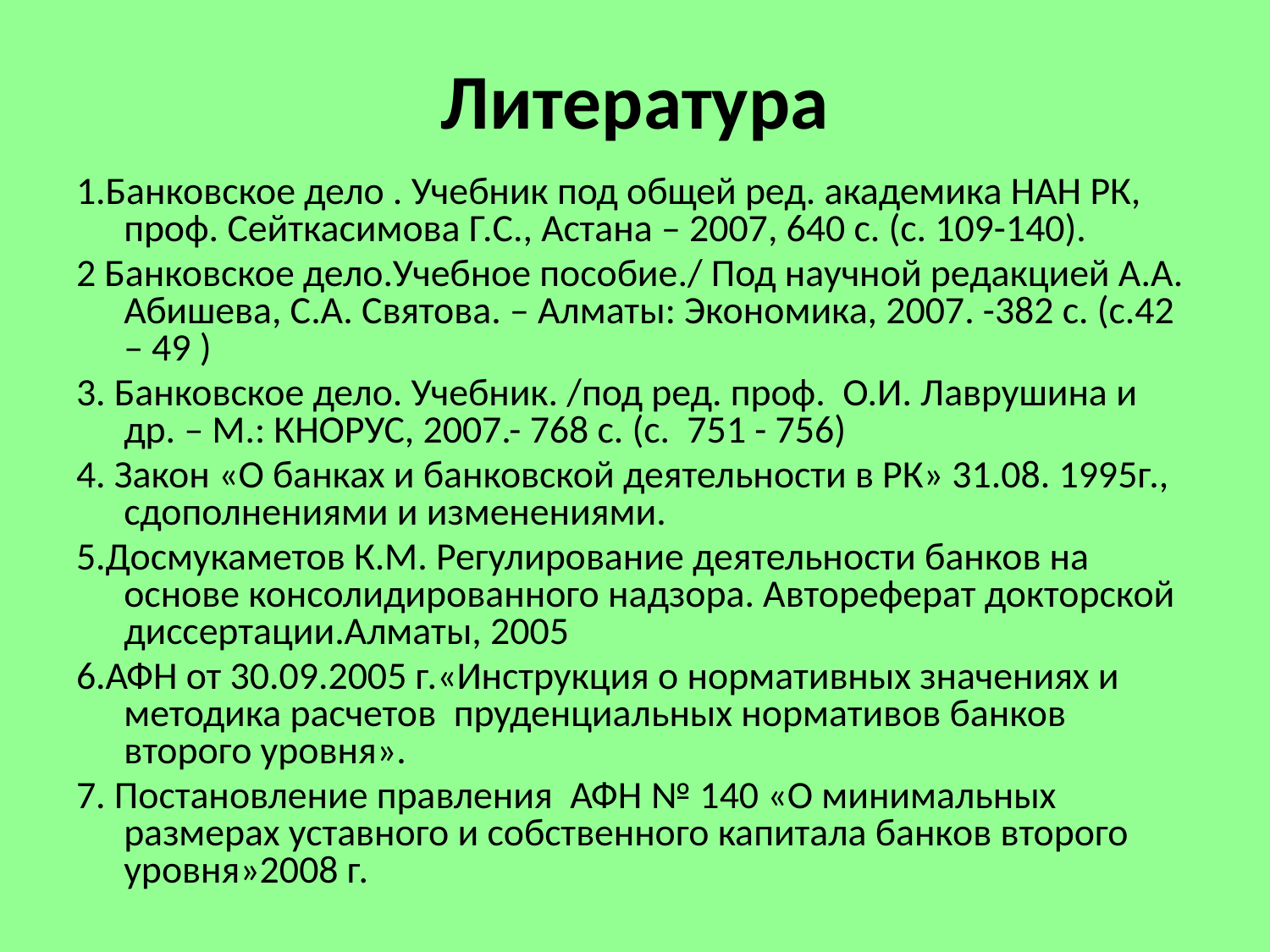

# Литература
1.Банковское дело . Учебник под общей ред. академика НАН РК, проф. Сейткасимова Г.С., Астана – 2007, 640 с. (с. 109-140).
2 Банковское дело.Учебное пособие./ Под научной редакцией А.А. Абишева, С.А. Святова. – Алматы: Экономика, 2007. -382 с. (с.42 – 49 )
3. Банковское дело. Учебник. /под ред. проф.  О.И. Лаврушина и др. – М.: КНОРУС, 2007.- 768 с. (с.  751 - 756)
4. Закон «О банках и банковской деятельности в РК» 31.08. 1995г., сдополнениями и изменениями.
5.Досмукаметов К.М. Регулирование деятельности банков на основе консолидированного надзора. Автореферат докторской диссертации.Алматы, 2005
6.АФН от 30.09.2005 г.«Инструкция о нормативных значениях и методика расчетов  пруденциальных нормативов банков второго уровня».
7. Постановление правления  АФН № 140 «О минимальных размерах уставного и собственного капитала банков второго уровня»2008 г.